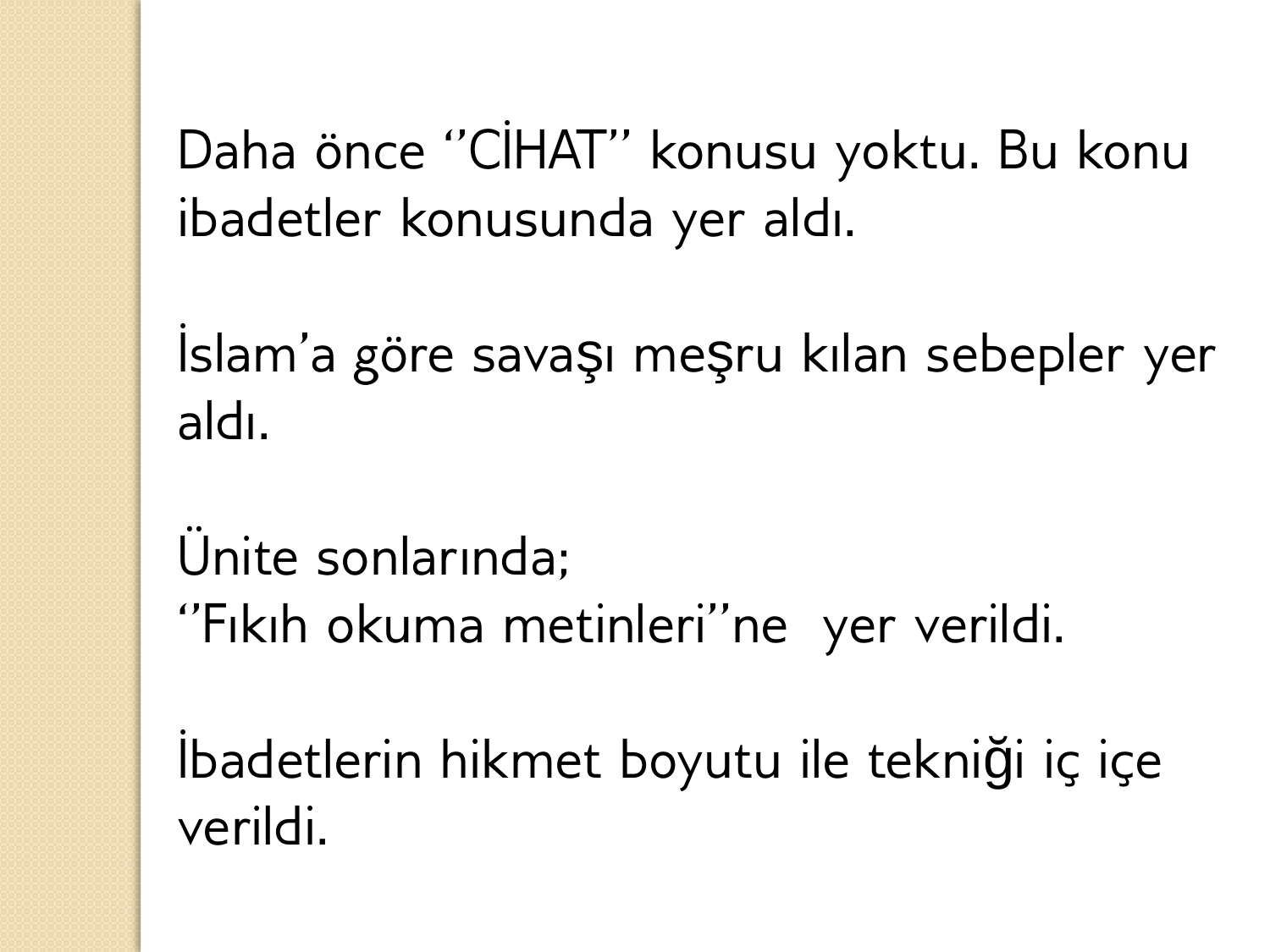

Daha önce ‘’CİHAT’’ konusu yoktu. Bu konu ibadetler konusunda yer aldı.

İslam’a göre savaşı meşru kılan sebepler yer aldı.

Ünite sonlarında;
‘’Fıkıh okuma metinleri’’ne  yer verildi.

İbadetlerin hikmet boyutu ile tekniği iç içe verildi.